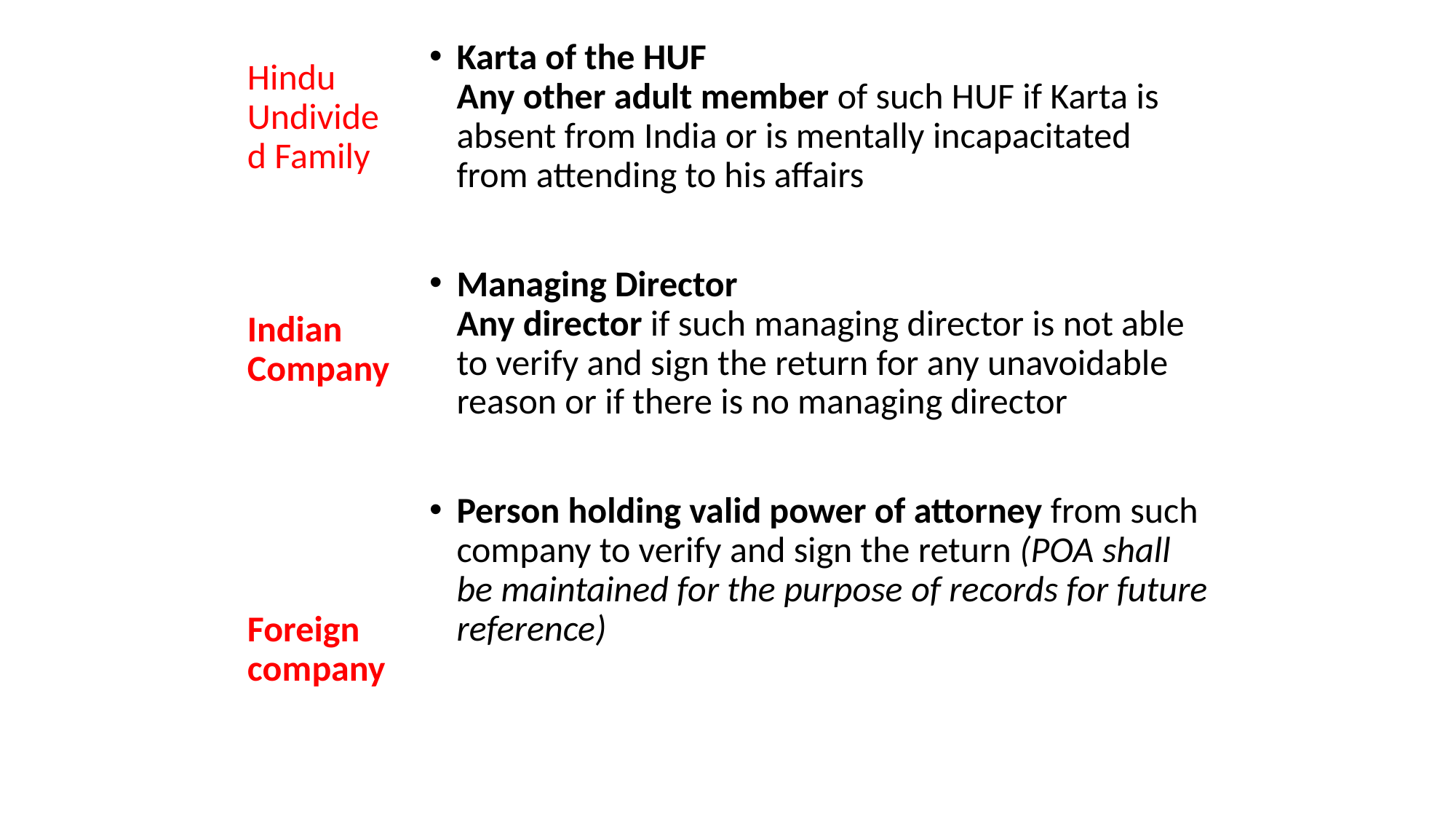

# Hindu Undivided Family
Karta of the HUF
Any other adult member of such HUF if Karta is absent from India or is mentally incapacitated from attending to his affairs

Managing Director
Any director if such managing director is not able to verify and sign the return for any unavoidable reason or if there is no managing director

Person holding valid power of attorney from such company to verify and sign the return (POA shall be maintained for the purpose of records for future reference)

Indian Company

Foreign company